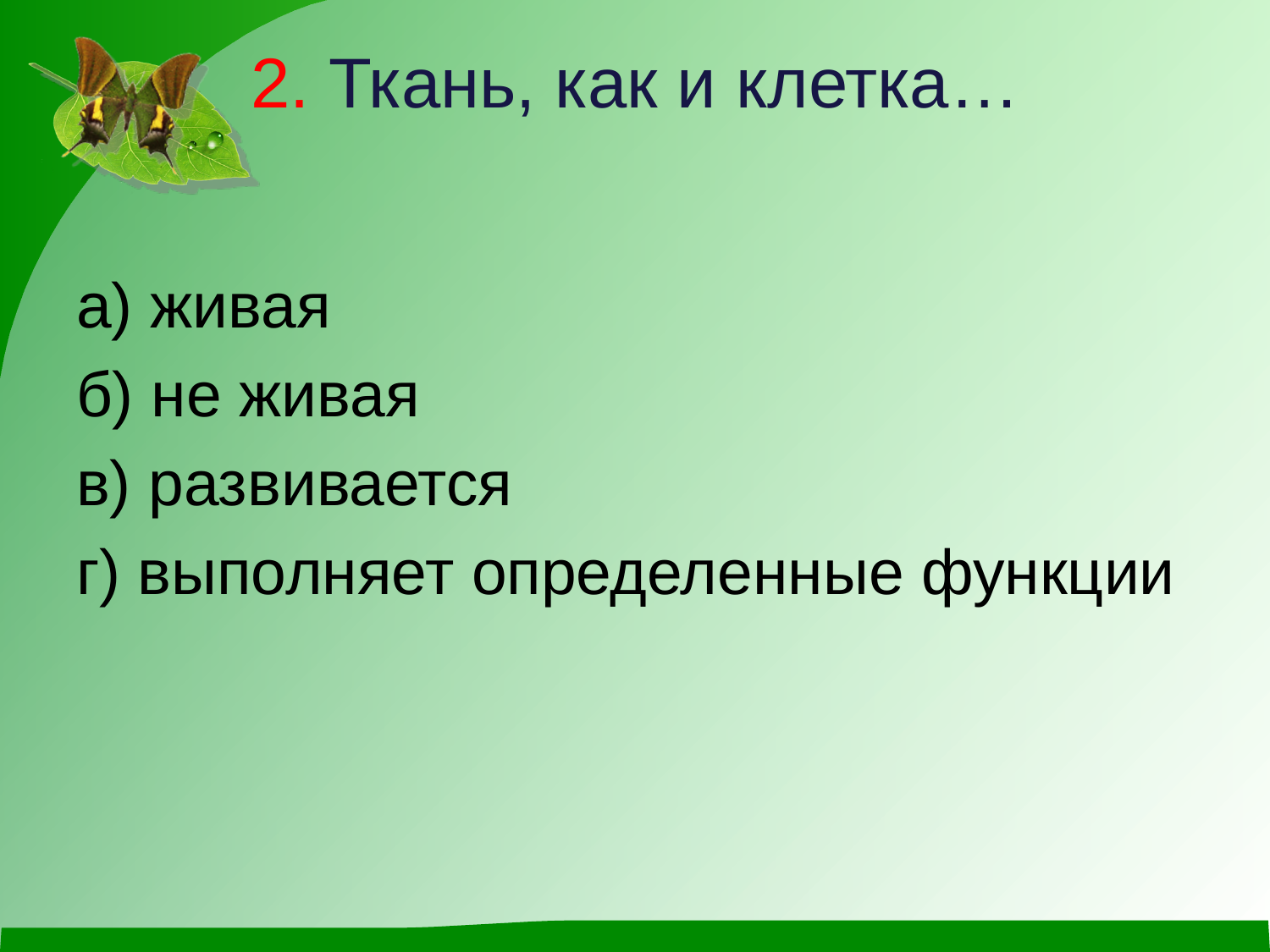

# 2. Ткань, как и клетка…
а) живая
б) не живая
в) развивается
г) выполняет определенные функции